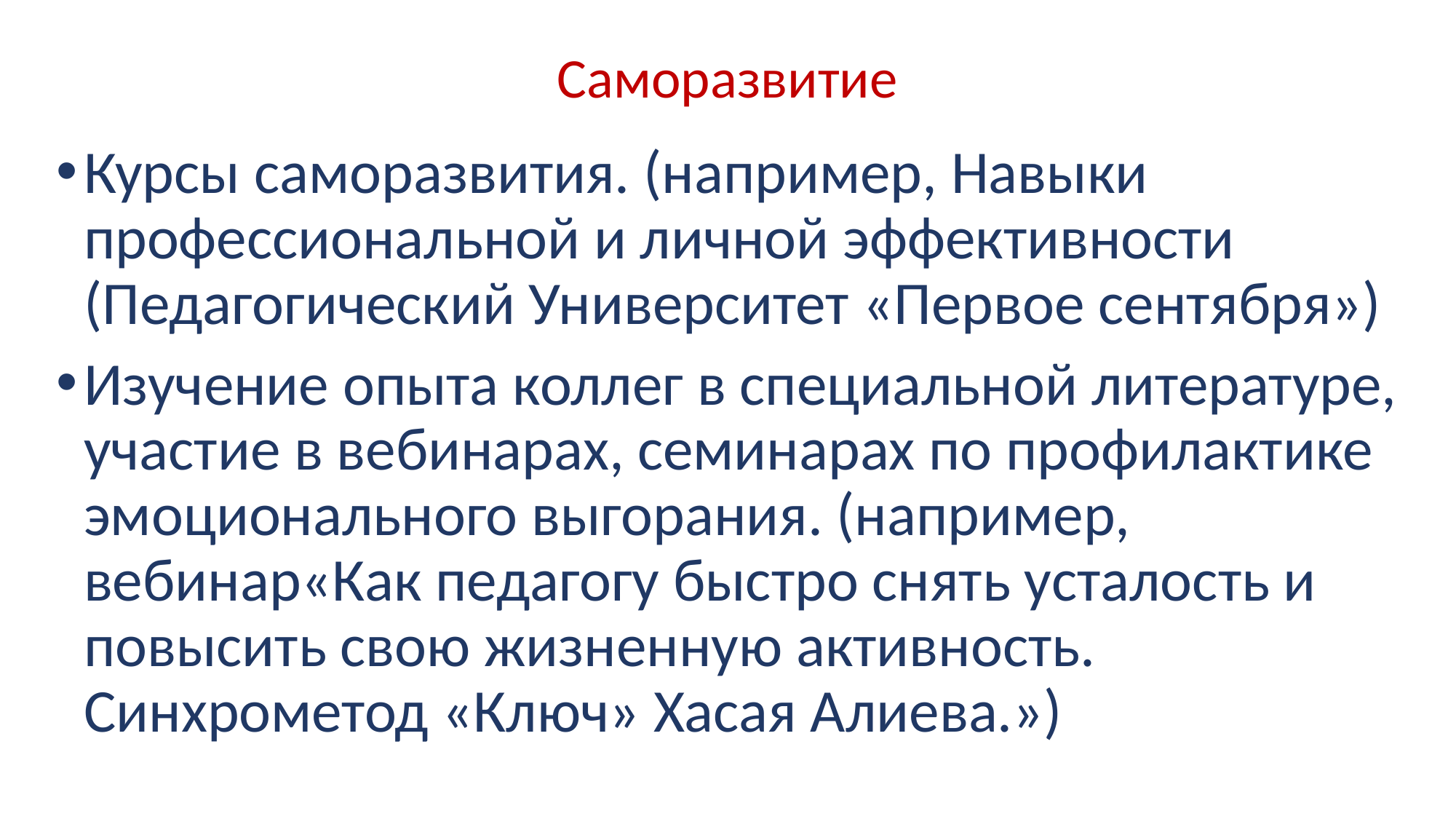

# Саморазвитие
Курсы саморазвития. (например, Навыки профессиональной и личной эффективности (Педагогический Университет «Первое сентября»)
Изучение опыта коллег в специальной литературе, участие в вебинарах, семинарах по профилактике эмоционального выгорания. (например, вебинар«Как педагогу быстро снять усталость и повысить свою жизненную активность. Синхрометод «Ключ» Хасая Алиева.»)